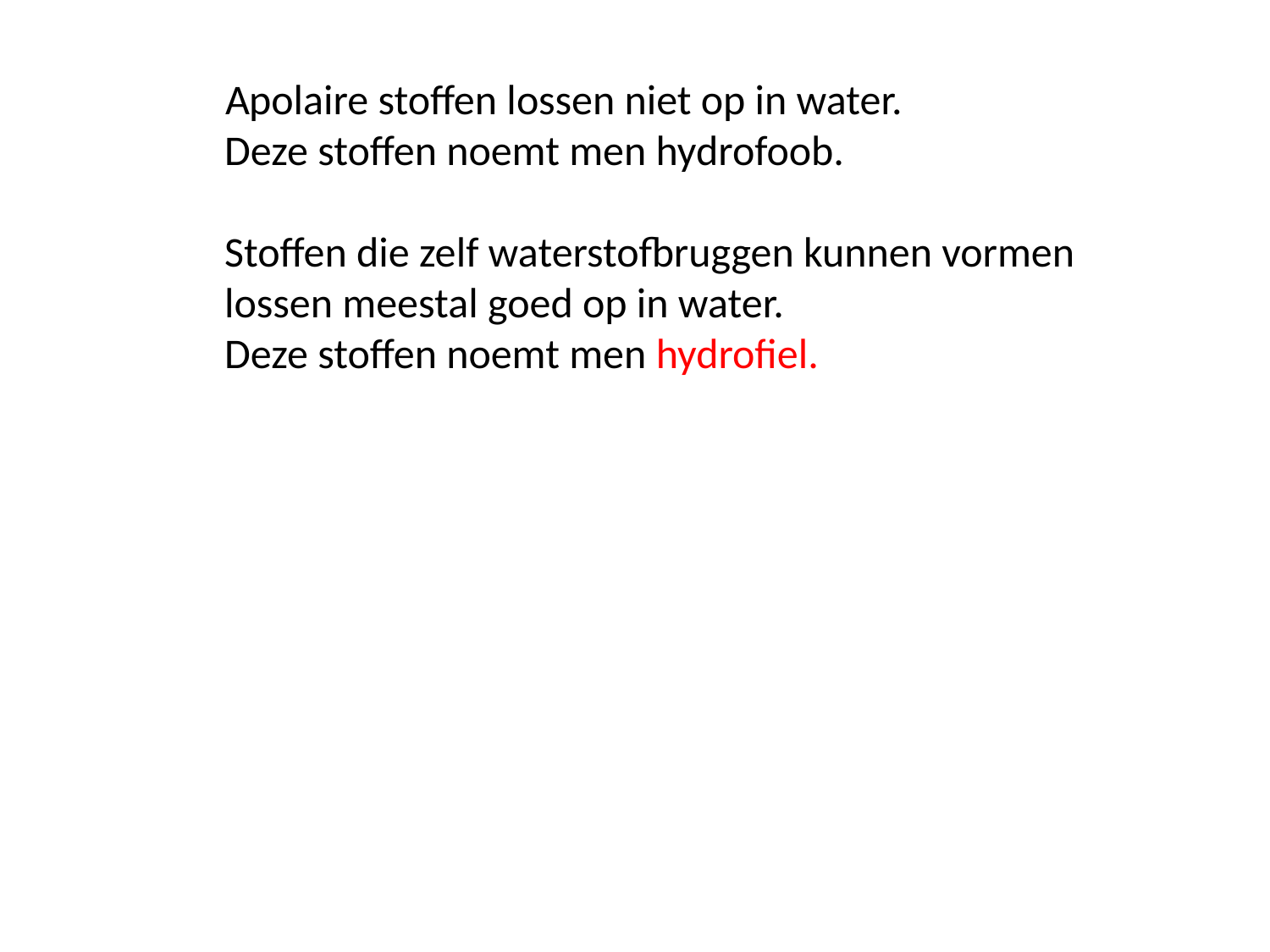

Het apolaire stoffen lossen niet op in water.
       Deze stoffen noemt men hydrofoob.

       Stoffen die zelf waterstofbruggen kunnen vormen
       lossen meestal goed op in water.
       Deze stoffen noemt men hydrofiel.
A